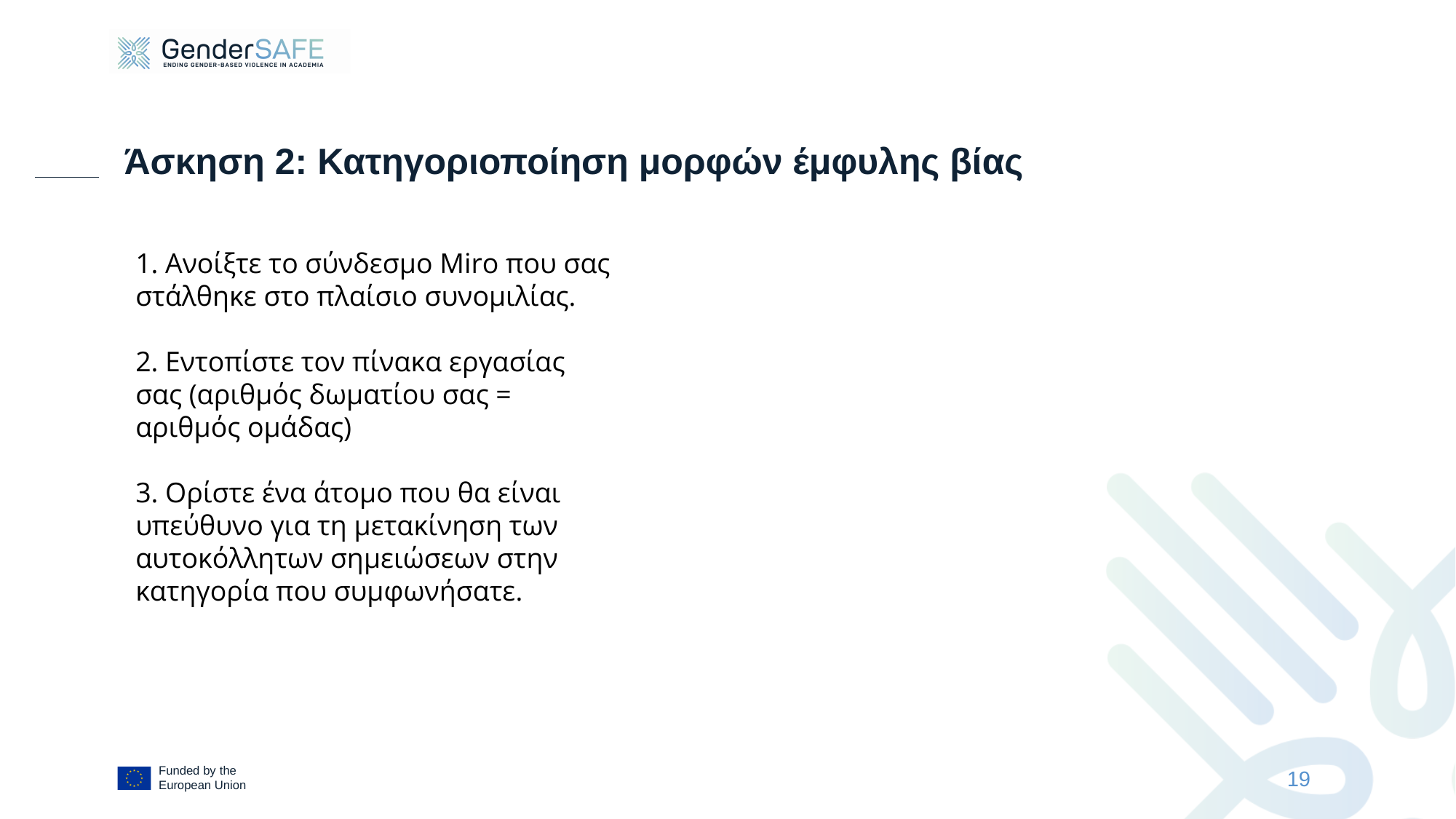

Άσκηση 2: Κατηγοριοποίηση μορφών έμφυλης βίας
1. Ανοίξτε το σύνδεσμο Miro που σας στάλθηκε στο πλαίσιο συνομιλίας.

2. Εντοπίστε τον πίνακα εργασίας σας (αριθμός δωματίου σας = αριθμός ομάδας)

3. Ορίστε ένα άτομο που θα είναι υπεύθυνο για τη μετακίνηση των αυτοκόλλητων σημειώσεων στην κατηγορία που συμφωνήσατε.
19